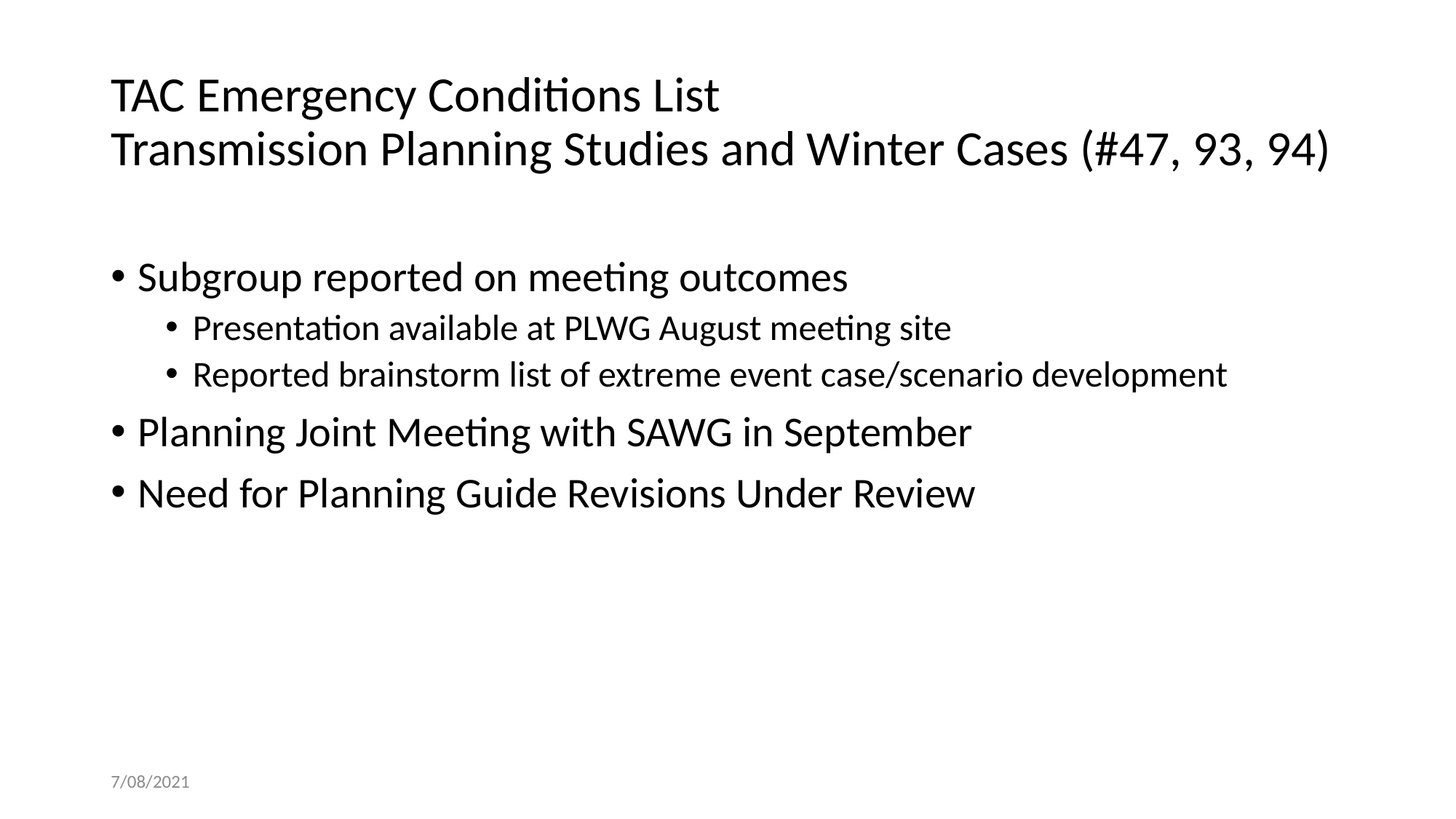

# TAC Emergency Conditions List Transmission Planning Studies and Winter Cases (#47, 93, 94)
Subgroup reported on meeting outcomes
Presentation available at PLWG August meeting site
Reported brainstorm list of extreme event case/scenario development
Planning Joint Meeting with SAWG in September
Need for Planning Guide Revisions Under Review
7/08/2021